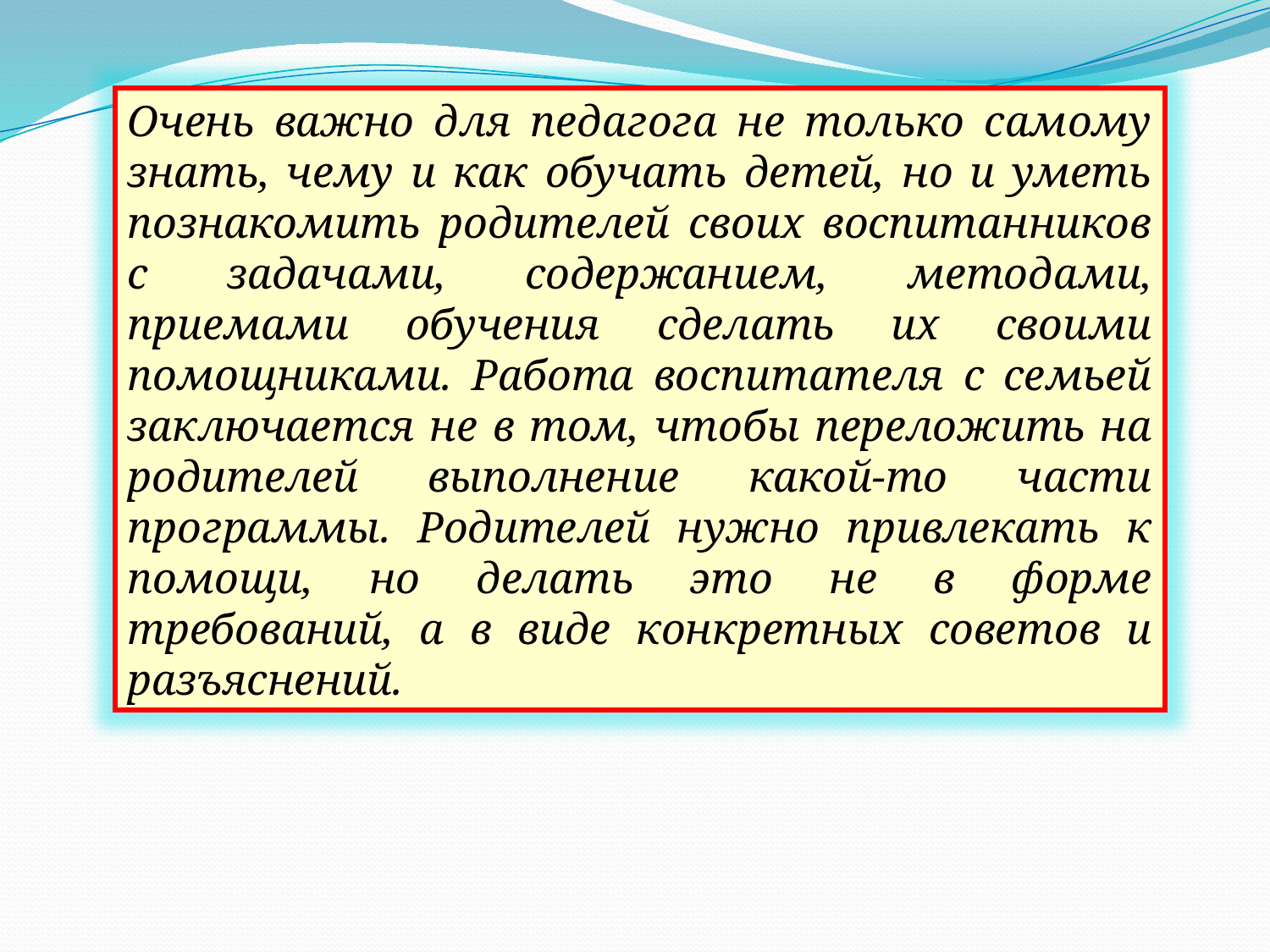

Очень важно для педагога не только самому знать, чему и как обучать детей, но и уметь познакомить родителей своих воспитанников с задачами, содержанием, методами, приемами обучения сделать их своими помощниками. Работа воспитателя с семьей заключается не в том, чтобы переложить на родителей выполнение какой-то части программы. Родителей нужно привлекать к помощи, но делать это не в форме требований, а в виде конкретных советов и разъяснений.